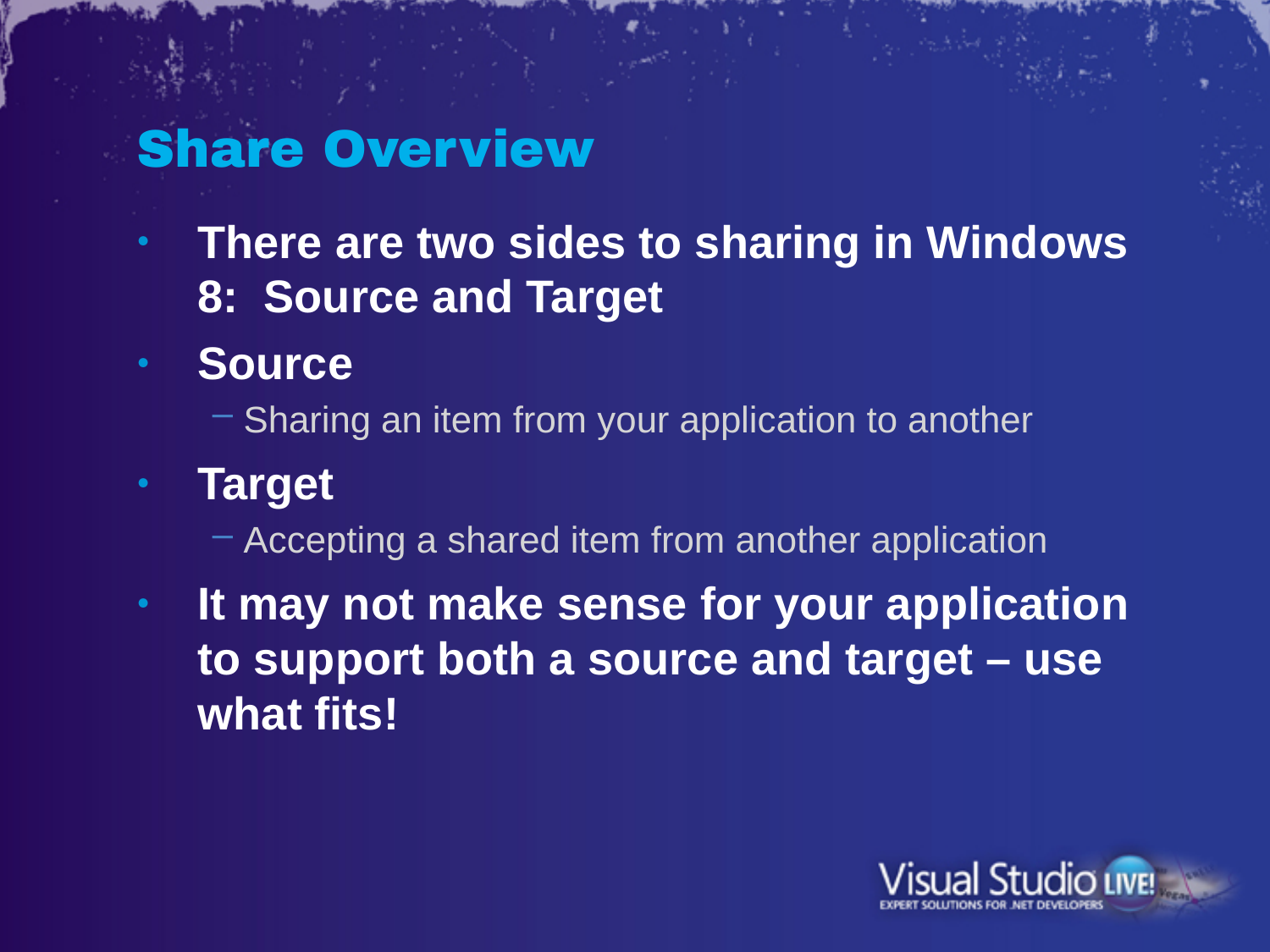

# Share Overview
There are two sides to sharing in Windows 8:  Source and Target
Source
Sharing an item from your application to another
Target
Accepting a shared item from another application
It may not make sense for your application to support both a source and target – use what fits!